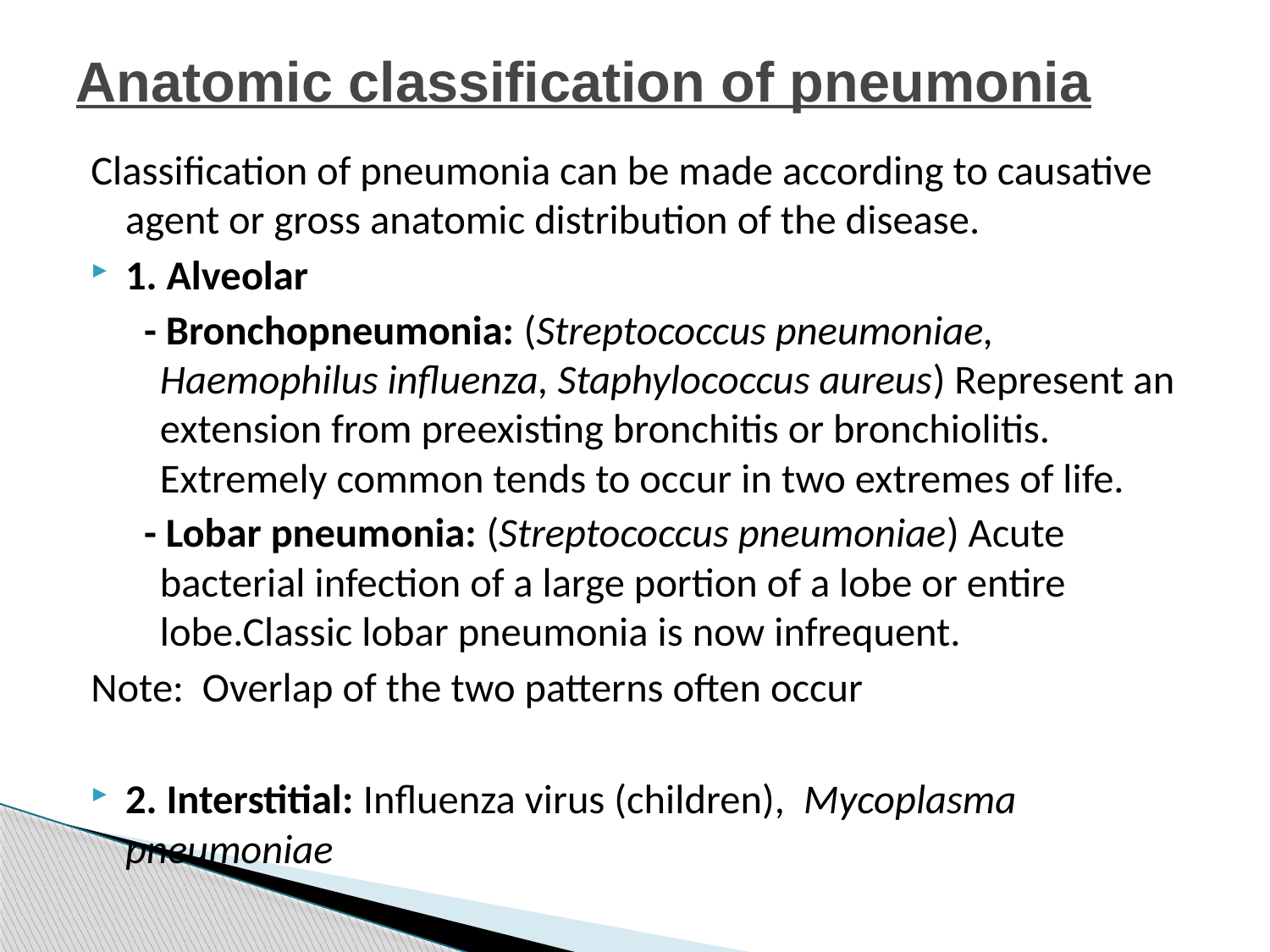

# Anatomic classification of pneumonia
Classification of pneumonia can be made according to causative agent or gross anatomic distribution of the disease.
1. Alveolar
  - Bronchopneumonia: (Streptococcus pneumoniae, Haemophilus influenza, Staphylococcus aureus) Represent an extension from preexisting bronchitis or bronchiolitis. Extremely common tends to occur in two extremes of life.
  - Lobar pneumonia: (Streptococcus pneumoniae) Acute bacterial infection of a large portion of a lobe or entire lobe.Classic lobar pneumonia is now infrequent.
Note:  Overlap of the two patterns often occur

2. Interstitial: Influenza virus (children),  Mycoplasma pneumoniae